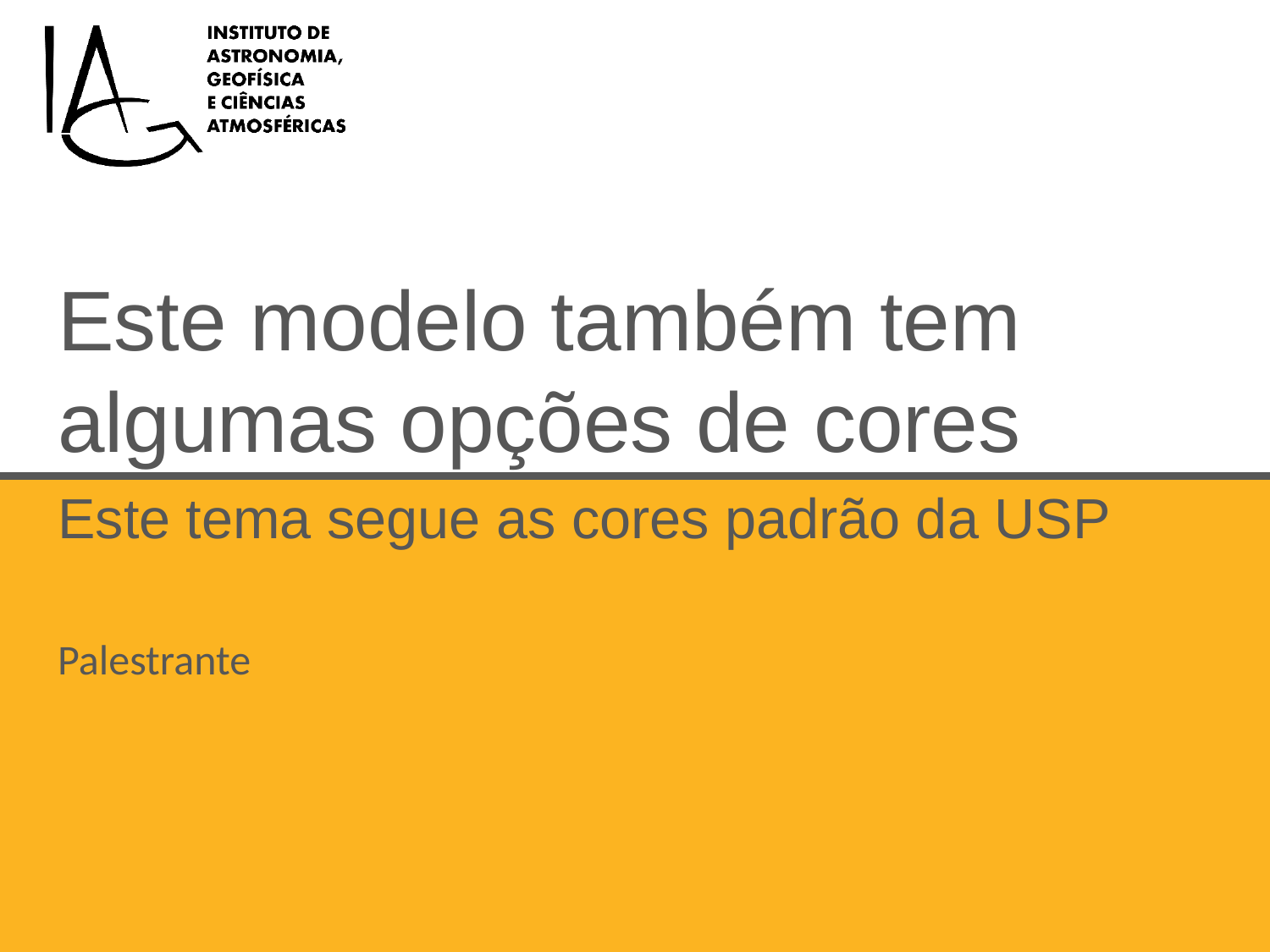

# Este modelo também tem algumas opções de cores
Este tema segue as cores padrão da USP